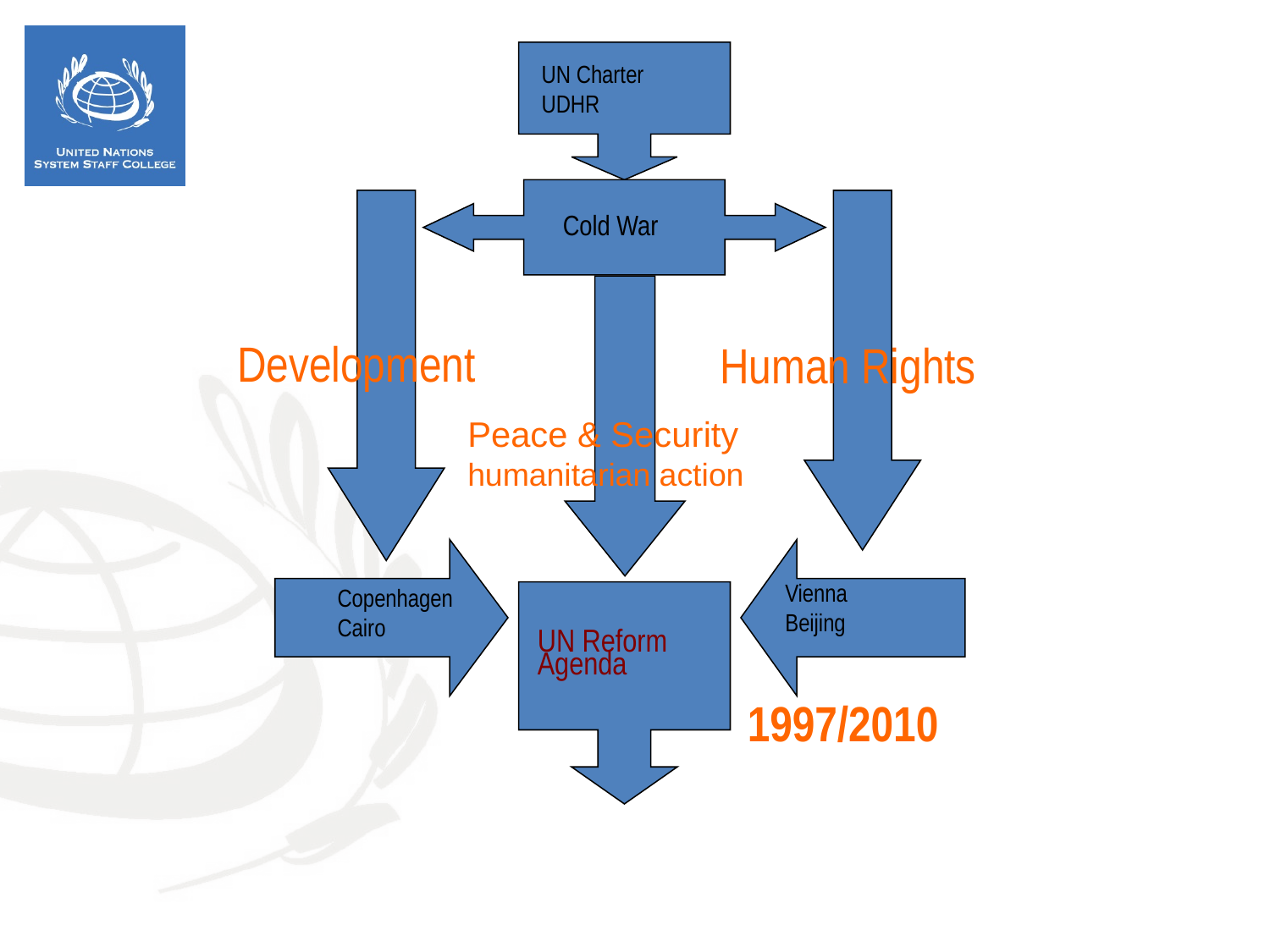

UN Charter
UDHR

Cold War

Development
Human Rights
Peace & Security
humanitarian action

Vienna
Beijing

Copenhagen
Cairo

UN Reform Agenda

1997/2010